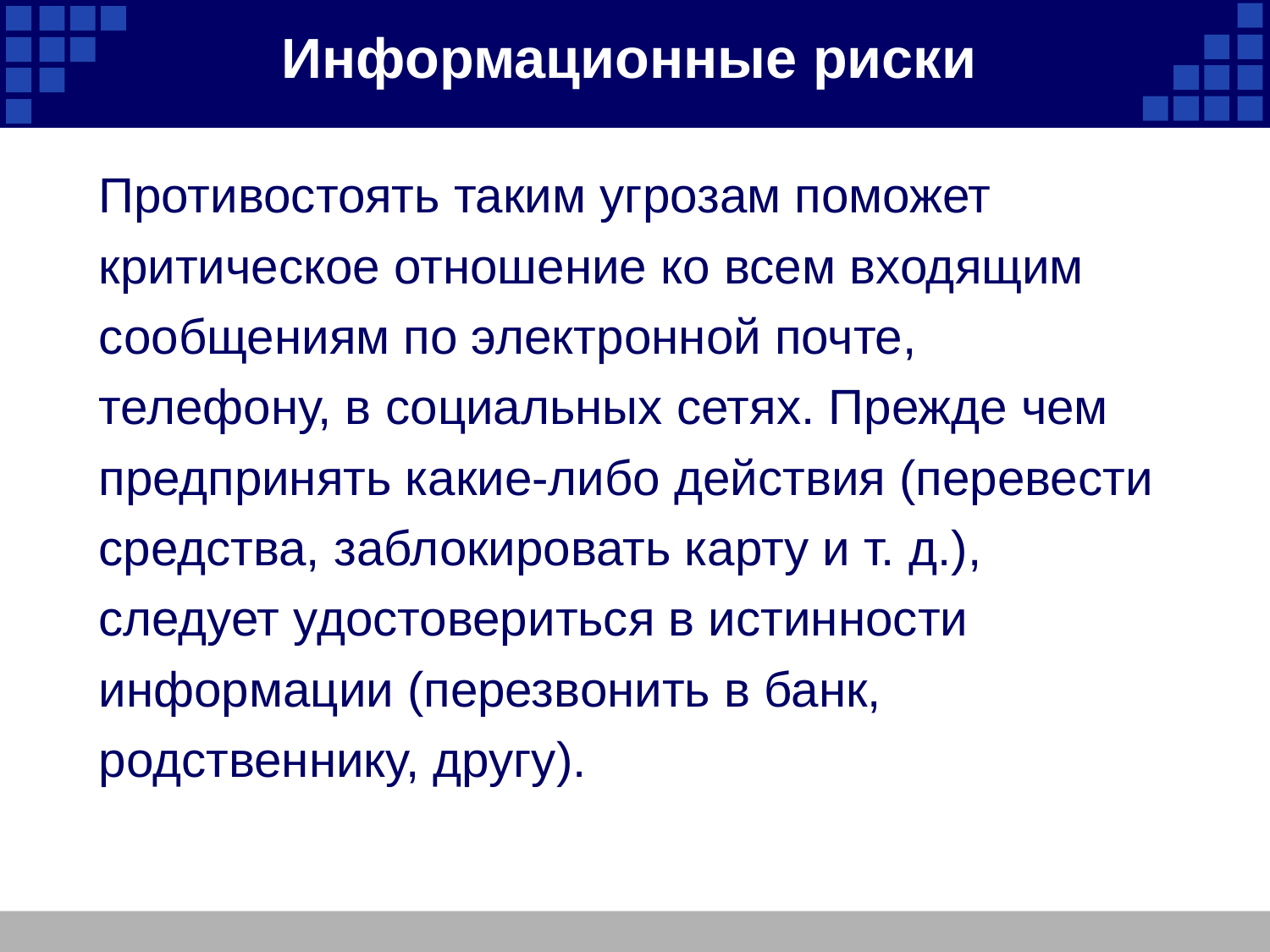

# Информационные риски
Противостоять таким угрозам поможет критическое отношение ко всем входящим сообщениям по электронной почте, телефону, в социальных сетях. Прежде чем предпринять какие-либо действия (перевести средства, заблокировать карту и т. д.), следует удостовериться в истинности информации (перезвонить в банк, родственнику, другу).